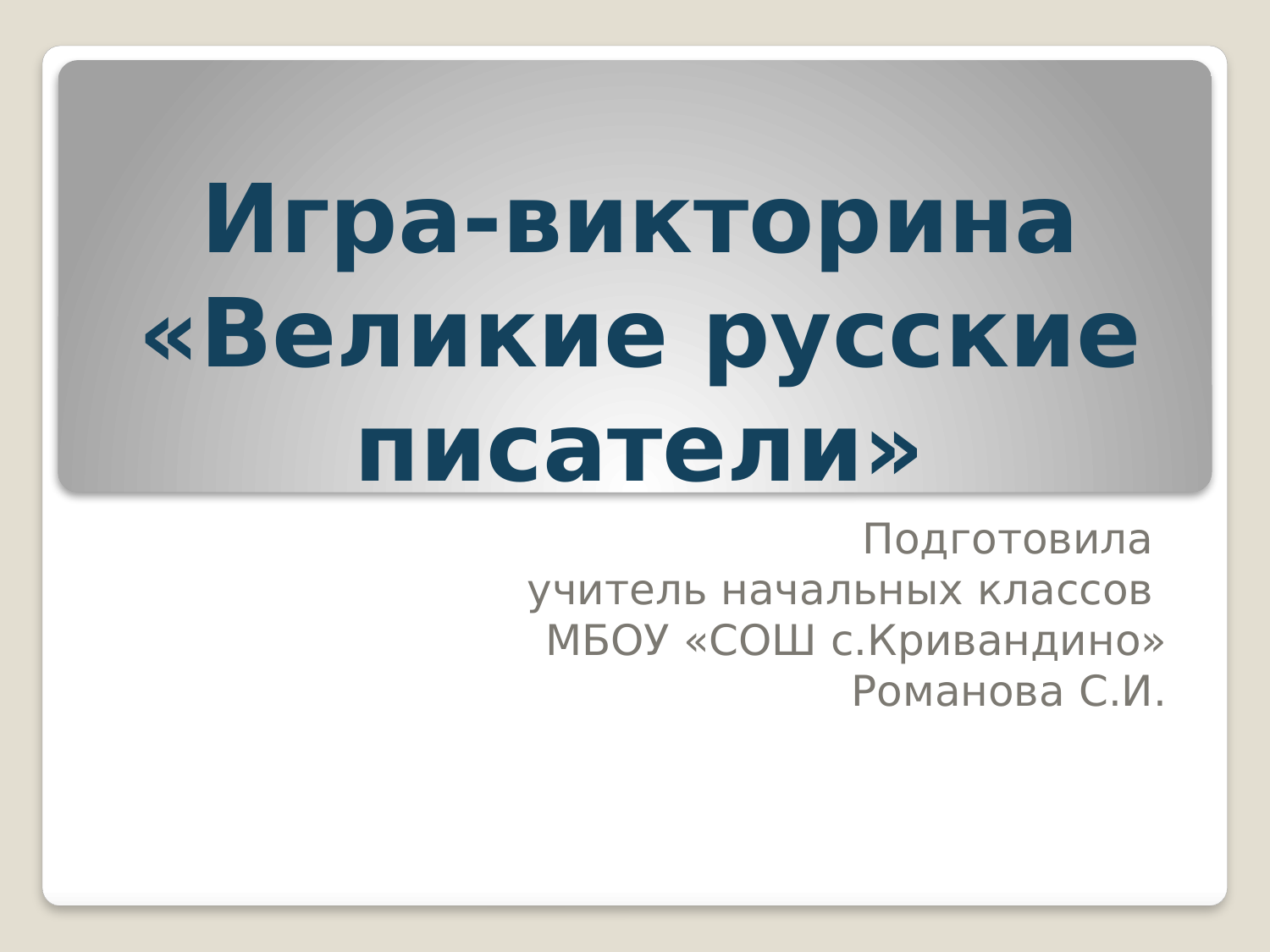

# Игра-викторина «Великие русские писатели»
Подготовила
учитель начальных классов
МБОУ «СОШ с.Кривандино»
Романова С.И.